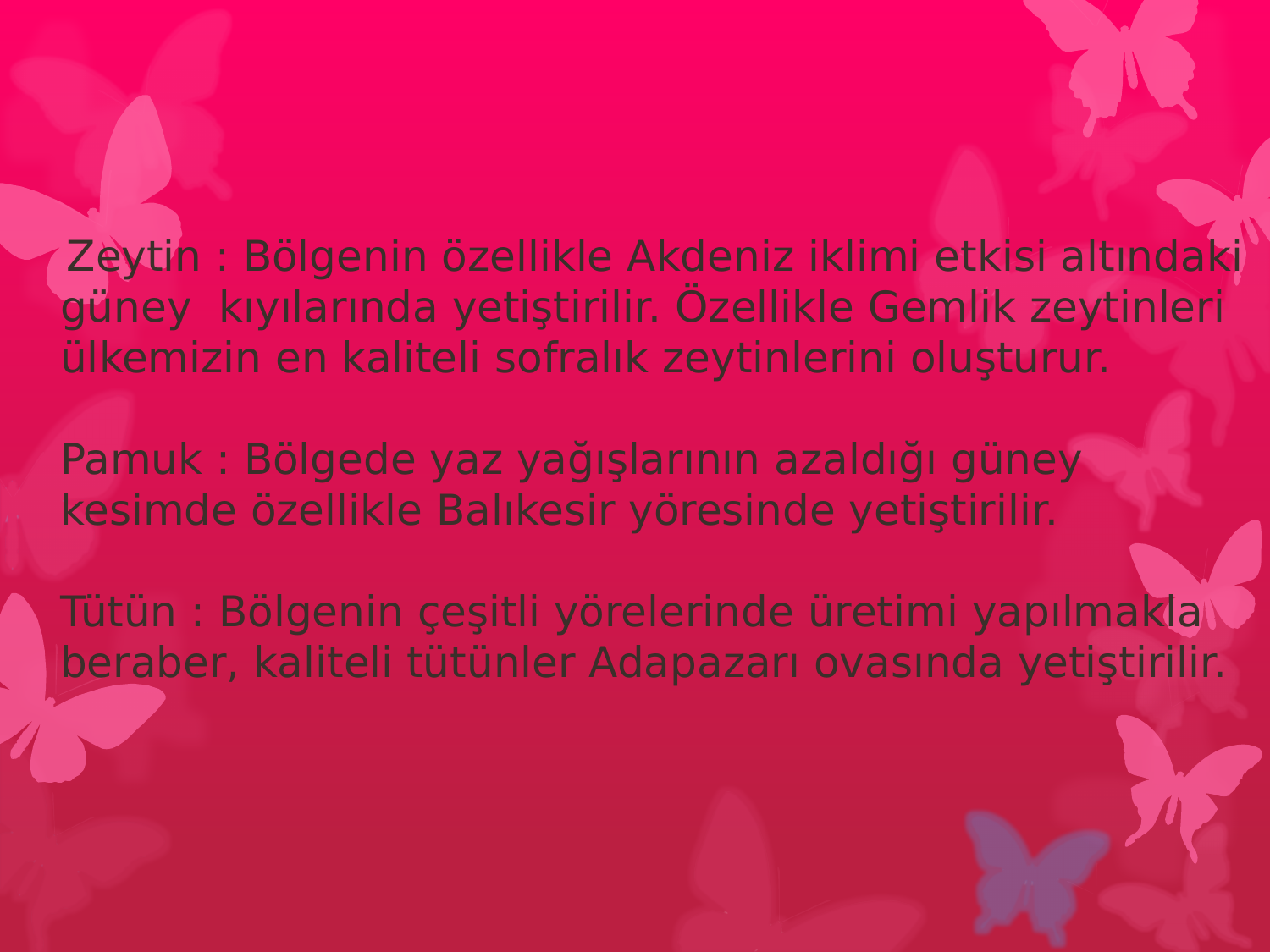

Zeytin : Bölgenin özellikle Akdeniz iklimi etkisi altındaki güney  kıyılarında yetiştirilir. Özellikle Gemlik zeytinleri ülkemizin en kaliteli sofralık zeytinlerini oluşturur.
Pamuk : Bölgede yaz yağışlarının azaldığı güney kesimde özellikle Balıkesir yöresinde yetiştirilir.
Tütün : Bölgenin çeşitli yörelerinde üretimi yapılmakla beraber, kaliteli tütünler Adapazarı ovasında yetiştirilir.